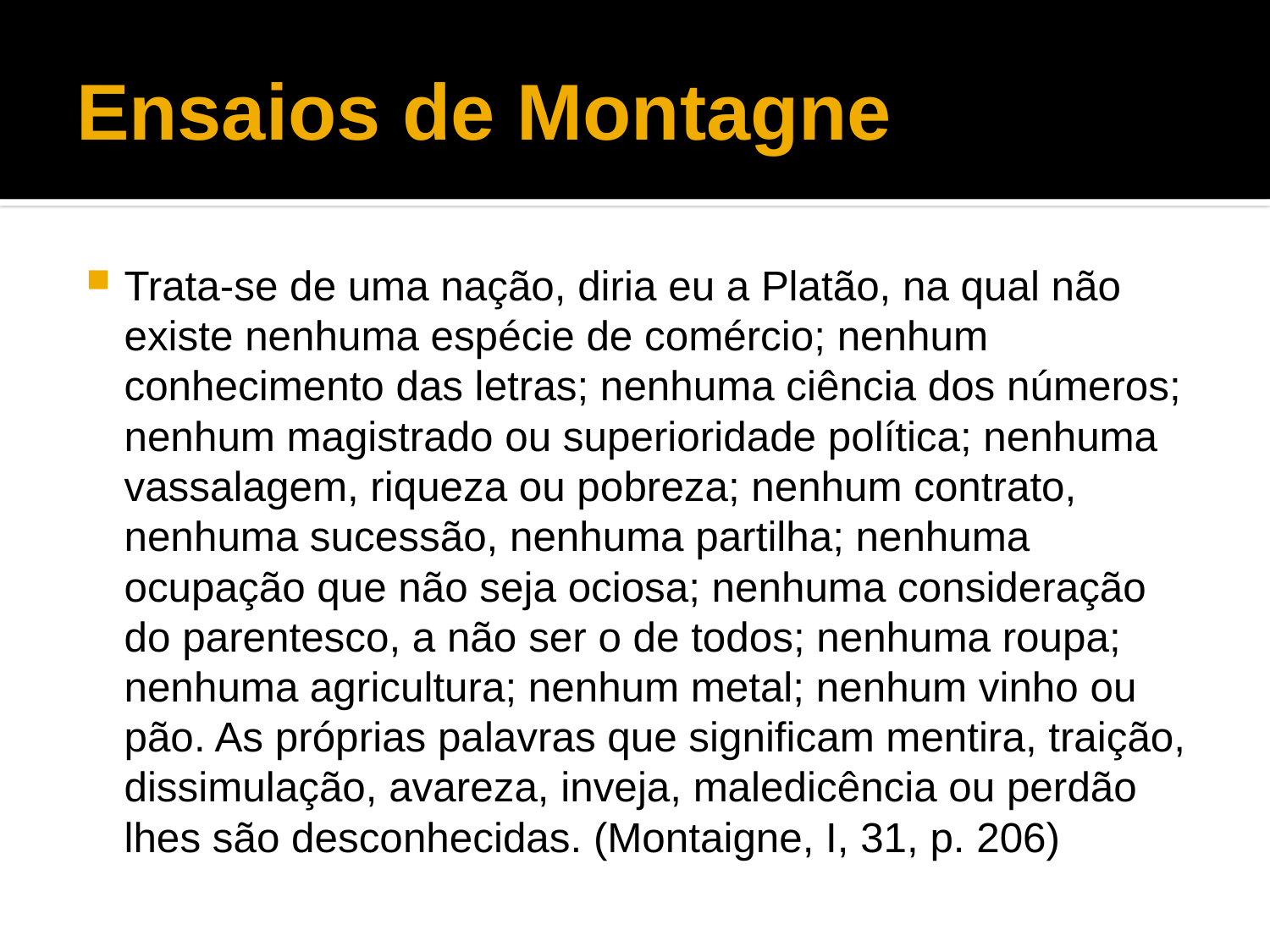

# Ensaios de Montagne
Trata-se de uma nação, diria eu a Platão, na qual não existe nenhuma espécie de comércio; nenhum conhecimento das letras; nenhuma ciência dos números; nenhum magistrado ou superioridade política; nenhuma vassalagem, riqueza ou pobreza; nenhum contrato, nenhuma sucessão, nenhuma partilha; nenhuma ocupação que não seja ociosa; nenhuma consideração do parentesco, a não ser o de todos; nenhuma roupa; nenhuma agricultura; nenhum metal; nenhum vinho ou pão. As próprias palavras que significam mentira, traição, dissimulação, avareza, inveja, maledicência ou perdão lhes são desconhecidas. (Montaigne, I, 31, p. 206)